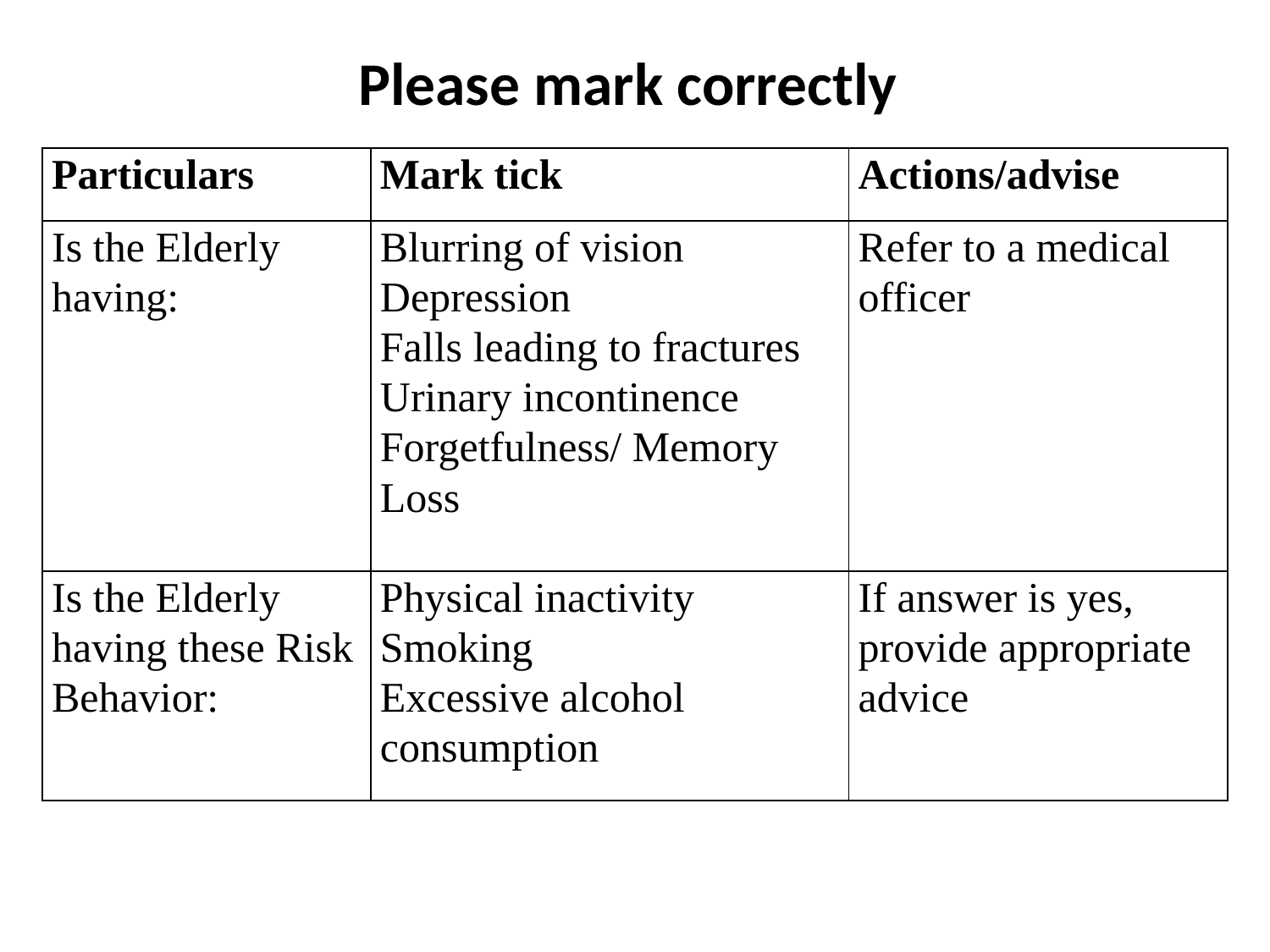

# Please mark correctly
| Particulars | Mark tick | Actions/advise |
| --- | --- | --- |
| Is the Elderly having: | Blurring of vision Depression Falls leading to fractures Urinary incontinence Forgetfulness/ Memory Loss | Refer to a medical officer |
| Is the Elderly having these Risk Behavior: | Physical inactivity Smoking Excessive alcohol consumption | If answer is yes, provide appropriate advice |